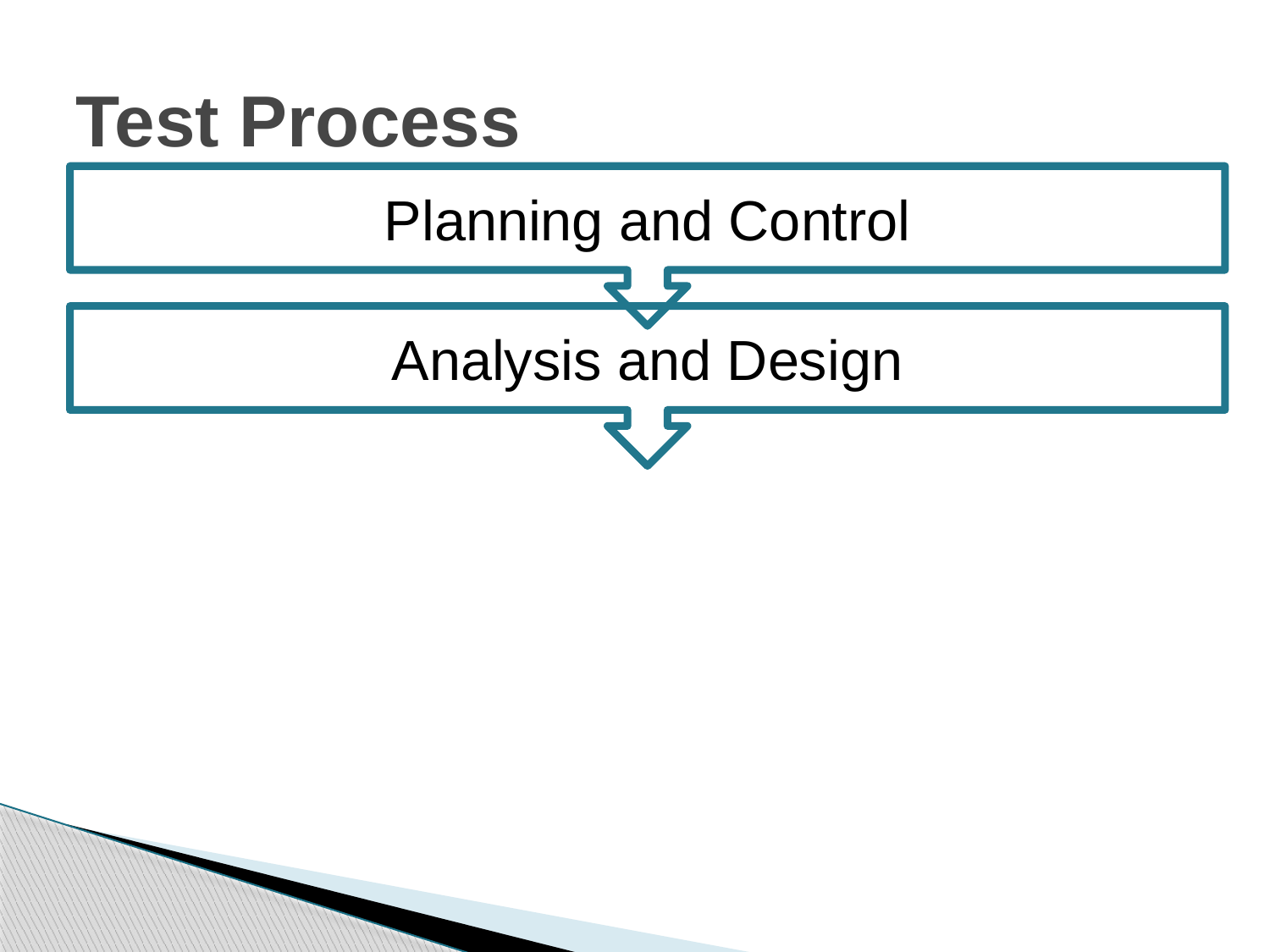

Planning and Control
Analysis and Design
# Test Process